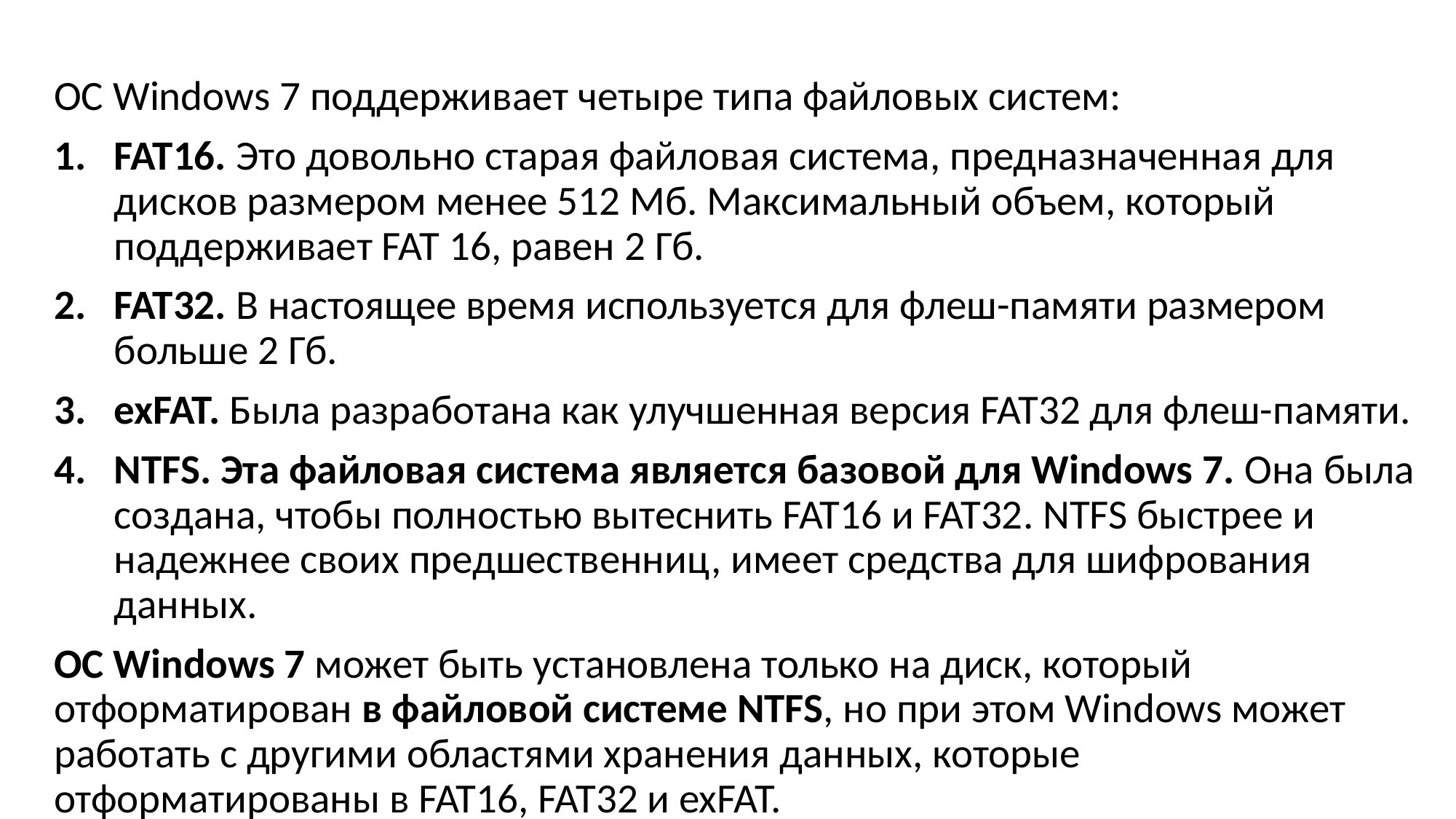

ОС Windows 7 поддерживает четыре типа файловых систем:
FAT16. Это довольно старая файловая система, предназначенная для дисков размером менее 512 Мб. Максимальный объем, который поддерживает FAT 16, равен 2 Гб.
FAT32. В настоящее время используется для флеш-памяти размером больше 2 Гб.
exFAT. Была разработана как улучшенная версия FAT32 для флеш-памяти.
NTFS. Эта файловая система является базовой для Windows 7. Она была создана, чтобы полностью вытеснить FAT16 и FAT32. NTFS быстрее и надежнее своих предшественниц, имеет средства для шифрования данных.
ОС Windows 7 может быть установлена только на диск, который отформатирован в файловой системе NTFS, но при этом Windows может работать с другими областями хранения данных, которые отформатированы в FAT16, FAT32 и exFAT.